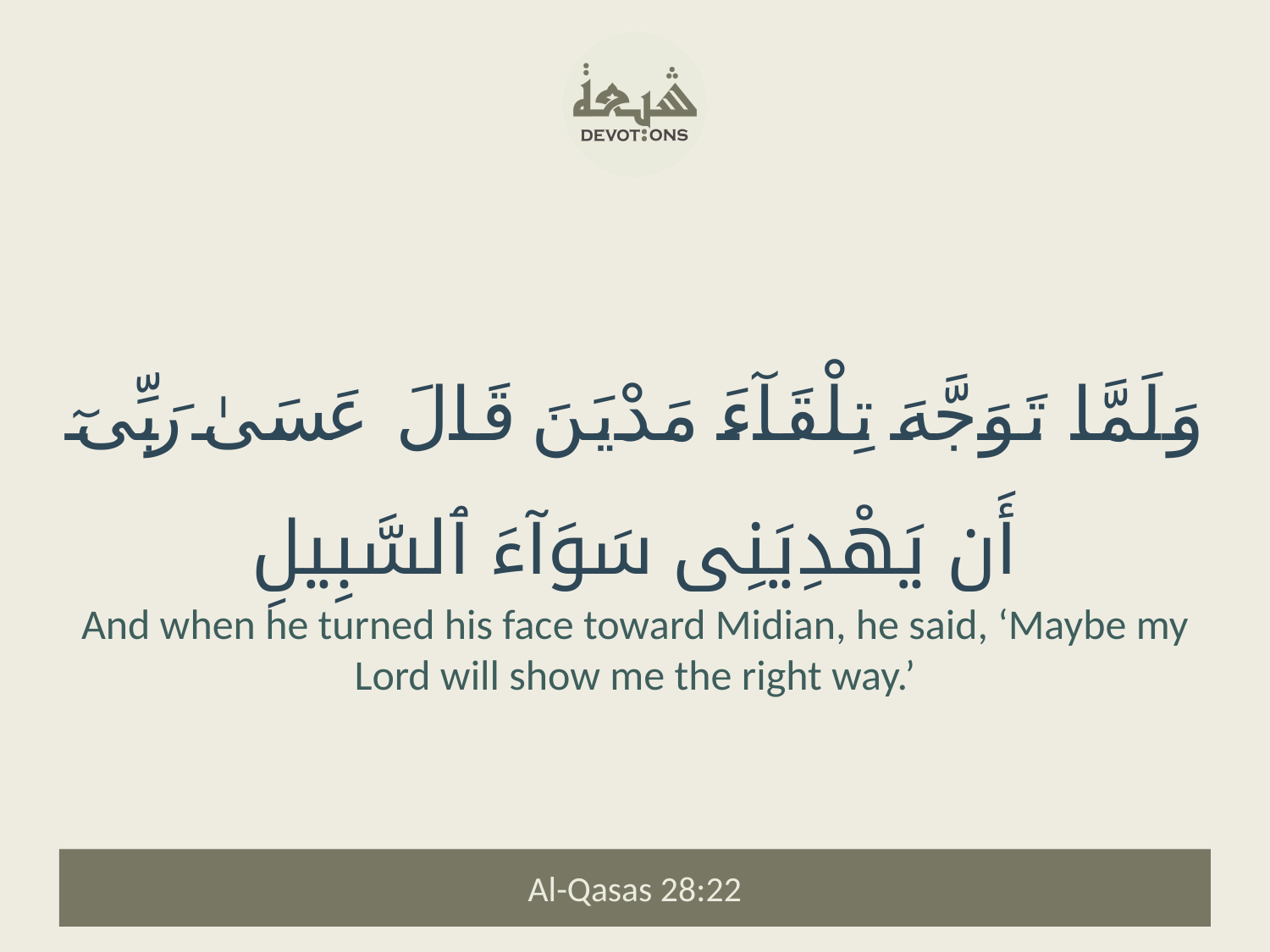

وَلَمَّا تَوَجَّهَ تِلْقَآءَ مَدْيَنَ قَالَ عَسَىٰ رَبِّىٓ أَن يَهْدِيَنِى سَوَآءَ ٱلسَّبِيلِ
And when he turned his face toward Midian, he said, ‘Maybe my Lord will show me the right way.’
Al-Qasas 28:22